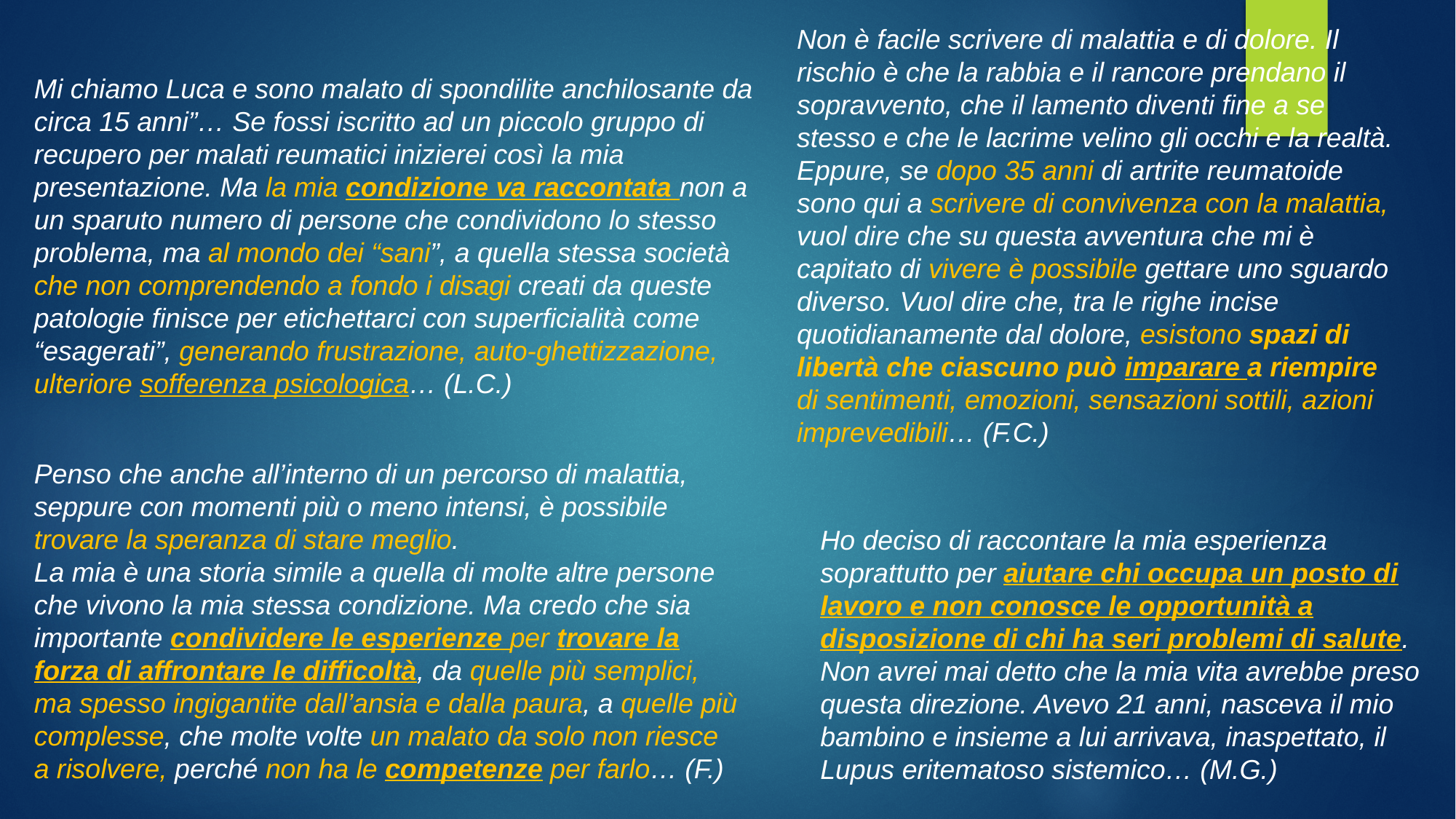

Non è facile scrivere di malattia e di dolore. Il rischio è che la rabbia e il rancore prendano il sopravvento, che il lamento diventi fine a se stesso e che le lacrime velino gli occhi e la realtà. Eppure, se dopo 35 anni di artrite reumatoide sono qui a scrivere di convivenza con la malattia, vuol dire che su questa avventura che mi è capitato di vivere è possibile gettare uno sguardo diverso. Vuol dire che, tra le righe incise quotidianamente dal dolore, esistono spazi di libertà che ciascuno può imparare a riempire di sentimenti, emozioni, sensazioni sottili, azioni imprevedibili… (F.C.)
Mi chiamo Luca e sono malato di spondilite anchilosante da circa 15 anni”… Se fossi iscritto ad un piccolo gruppo di recupero per malati reumatici inizierei così la mia presentazione. Ma la mia condizione va raccontata non a un sparuto numero di persone che condividono lo stesso problema, ma al mondo dei “sani”, a quella stessa società che non comprendendo a fondo i disagi creati da queste patologie finisce per etichettarci con superficialità come “esagerati”, generando frustrazione, auto-ghettizzazione, ulteriore sofferenza psicologica… (L.C.)
Penso che anche all’interno di un percorso di malattia, seppure con momenti più o meno intensi, è possibile trovare la speranza di stare meglio.
La mia è una storia simile a quella di molte altre persone che vivono la mia stessa condizione. Ma credo che sia importante condividere le esperienze per trovare la forza di affrontare le difficoltà, da quelle più semplici, ma spesso ingigantite dall’ansia e dalla paura, a quelle più complesse, che molte volte un malato da solo non riesce a risolvere, perché non ha le competenze per farlo… (F.)

Ho deciso di raccontare la mia esperienza soprattutto per aiutare chi occupa un posto di lavoro e non conosce le opportunità a disposizione di chi ha seri problemi di salute. Non avrei mai detto che la mia vita avrebbe preso questa direzione. Avevo 21 anni, nasceva il mio bambino e insieme a lui arrivava, inaspettato, il Lupus eritematoso sistemico… (M.G.)